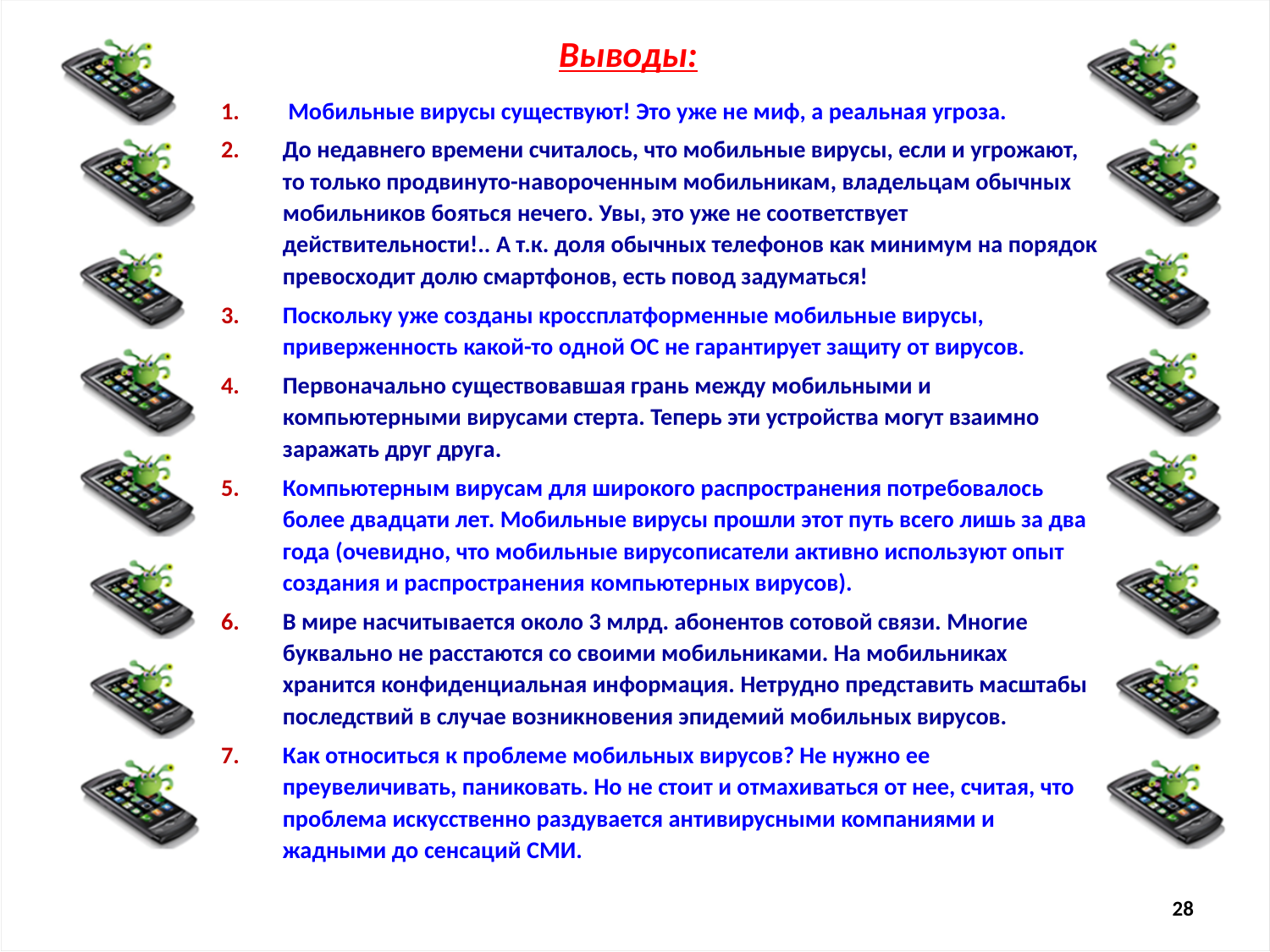

# Выводы:
 Мобильные вирусы существуют! Это уже не миф, а реальная угроза.
До недавнего времени считалось, что мобильные вирусы, если и угрожают, то только продвинуто-навороченным мобильникам, владельцам обычных мобильников бояться нечего. Увы, это уже не соответствует действительности!.. А т.к. доля обычных телефонов как минимум на порядок превосходит долю смартфонов, есть повод задуматься!
Поскольку уже созданы кроссплатформенные мобильные вирусы, приверженность какой-то одной ОС не гарантирует защиту от вирусов.
Первоначально существовавшая грань между мобильными и компьютерными вирусами стерта. Теперь эти устройства могут взаимно заражать друг друга.
Компьютерным вирусам для широкого распространения потребовалось более двадцати лет. Мобильные вирусы прошли этот путь всего лишь за два года (очевидно, что мобильные вирусописатели активно используют опыт создания и распространения компьютерных вирусов).
В мире насчитывается около 3 млрд. абонентов сотовой связи. Многие буквально не расстаются со своими мобильниками. На мобильниках хранится конфиденциальная информация. Нетрудно представить масштабы последствий в случае возникновения эпидемий мобильных вирусов.
Как относиться к проблеме мобильных вирусов? Не нужно ее преувеличивать, паниковать. Но не стоит и отмахиваться от нее, считая, что проблема искусственно раздувается антивирусными компаниями и жадными до сенсаций СМИ.
28